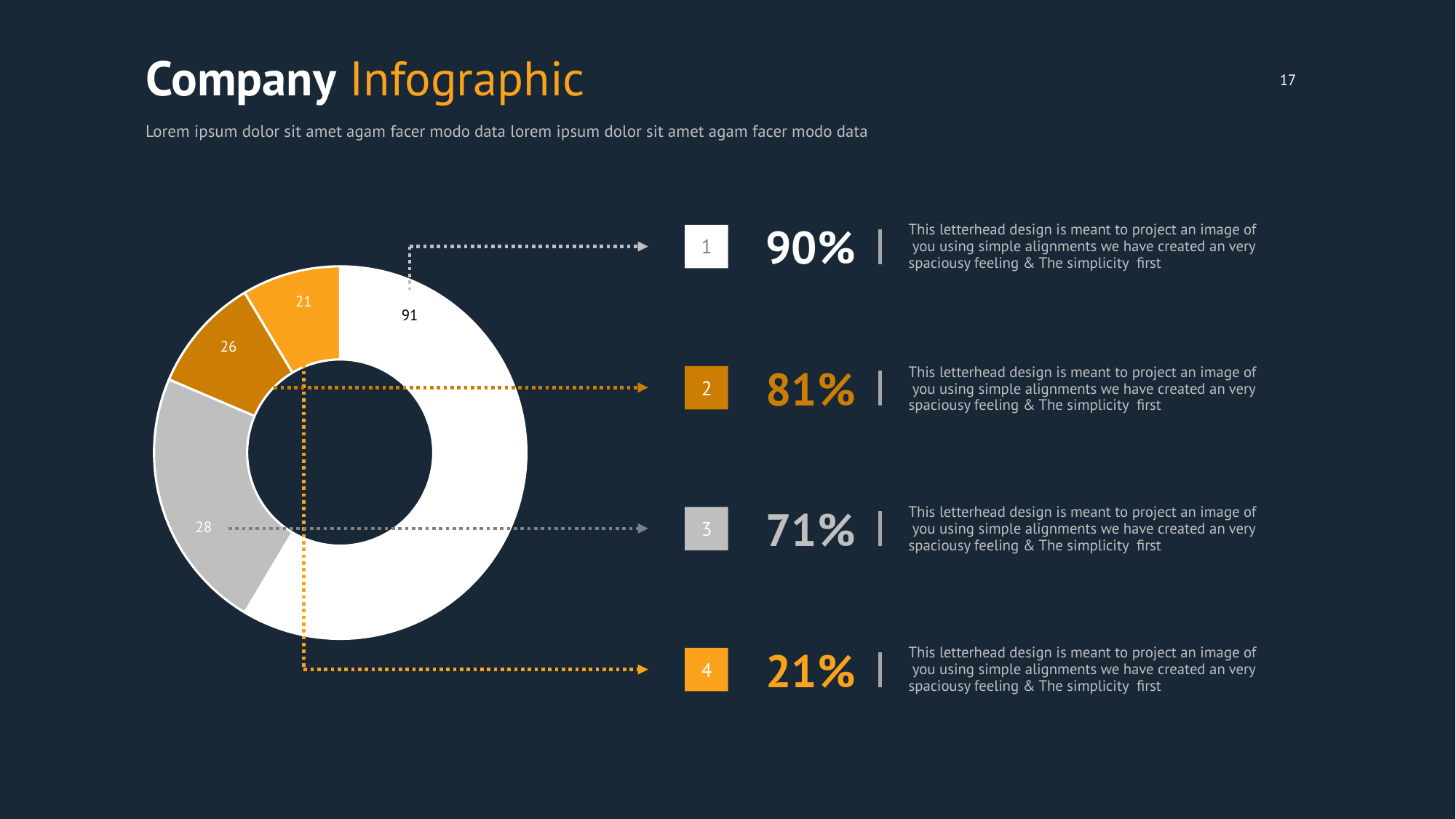

# Company Infographic
17
Lorem ipsum dolor sit amet agam facer modo data lorem ipsum dolor sit amet agam facer modo data
This letterhead design is meant to project an image of
 you using simple alignments we have created an very spaciousy feeling & The simplicity  first
90%

1

### Chart

| Category | Sales |
|---|---|
| 1st Qtr | 8.2 |
| 2nd Qtr | 3.2 |
| 3rd Qtr | 1.4 |
| 4th Qtr | 1.2 |
21
91
26
28
This letterhead design is meant to project an image of
 you using simple alignments we have created an very spaciousy feeling & The simplicity  first
81%

2
This letterhead design is meant to project an image of
 you using simple alignments we have created an very spaciousy feeling & The simplicity  first
71%

3
This letterhead design is meant to project an image of
 you using simple alignments we have created an very spaciousy feeling & The simplicity  first
21%

4
www.yourwebsite.com